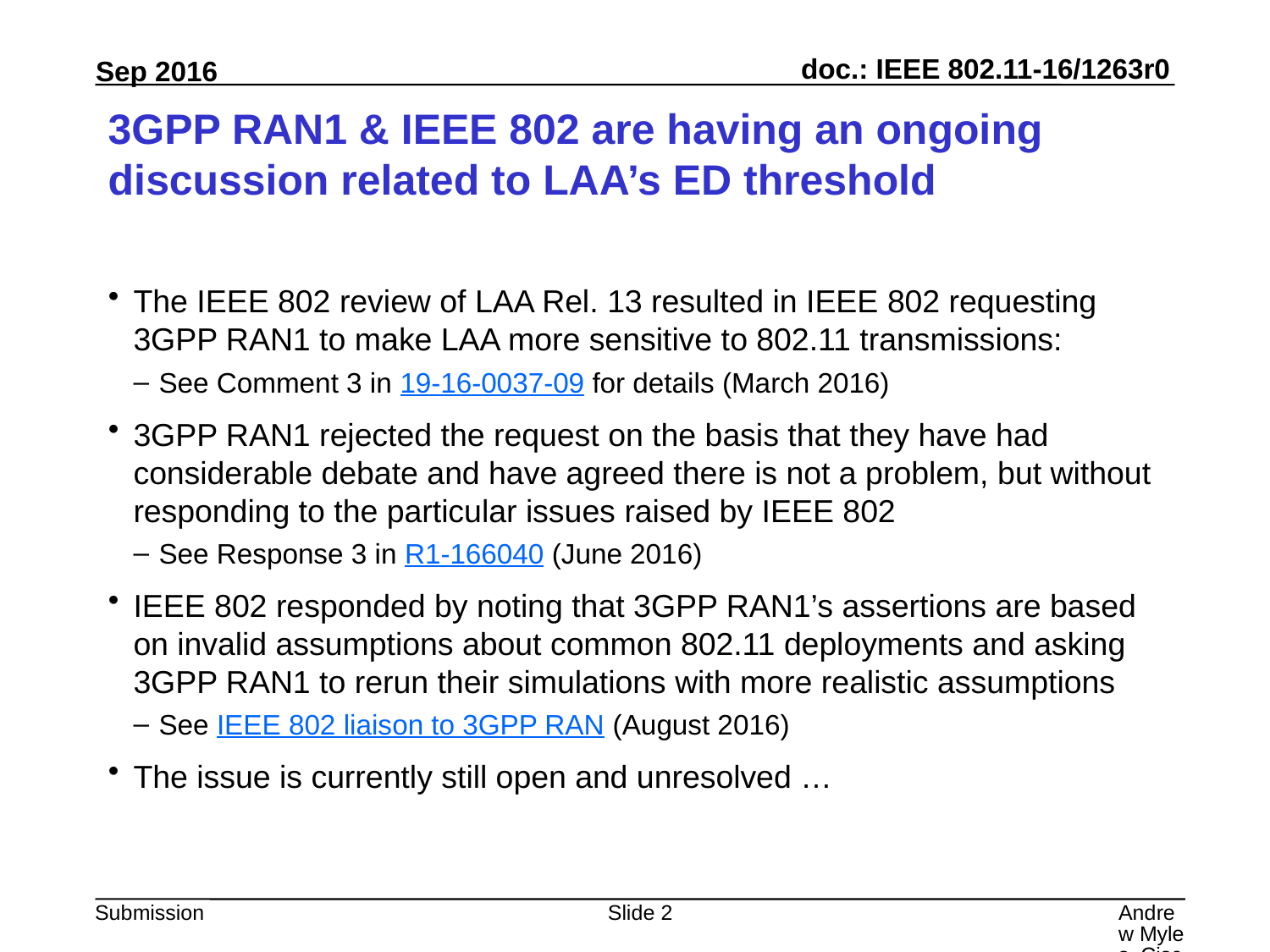

# 3GPP RAN1 & IEEE 802 are having an ongoing discussion related to LAA’s ED threshold
The IEEE 802 review of LAA Rel. 13 resulted in IEEE 802 requesting 3GPP RAN1 to make LAA more sensitive to 802.11 transmissions:
See Comment 3 in 19-16-0037-09 for details (March 2016)
3GPP RAN1 rejected the request on the basis that they have had considerable debate and have agreed there is not a problem, but without responding to the particular issues raised by IEEE 802
See Response 3 in R1-166040 (June 2016)
IEEE 802 responded by noting that 3GPP RAN1’s assertions are based on invalid assumptions about common 802.11 deployments and asking 3GPP RAN1 to rerun their simulations with more realistic assumptions
See IEEE 802 liaison to 3GPP RAN (August 2016)
The issue is currently still open and unresolved …

Slide 2
Andrew Myles, Cisco